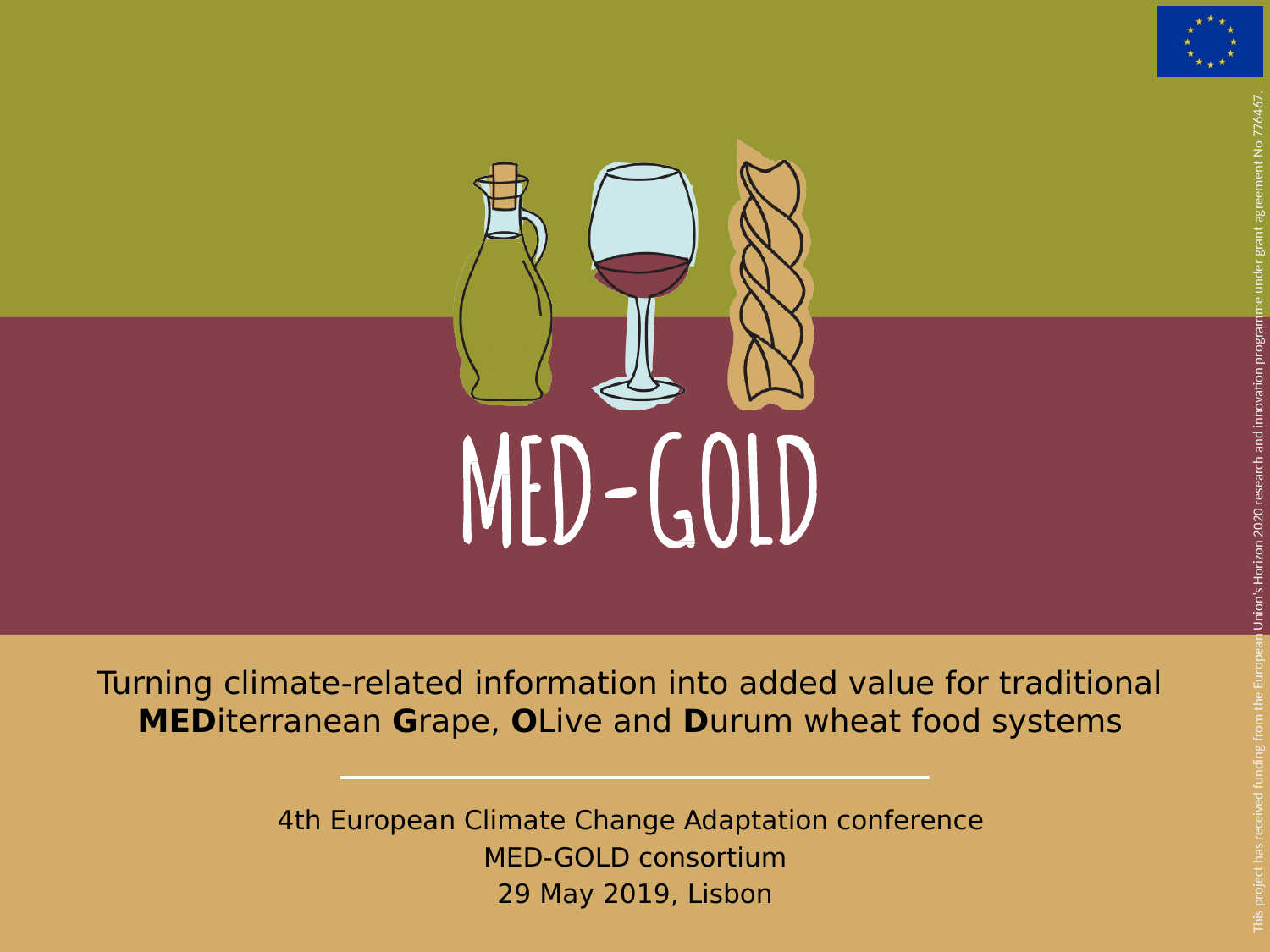

# Turning climate-related information into added value for traditional MEDiterranean Grape, OLive and Durum wheat food systems
4th European Climate Change Adaptation conference
MED-GOLD consortium
29 May 2019, Lisbon